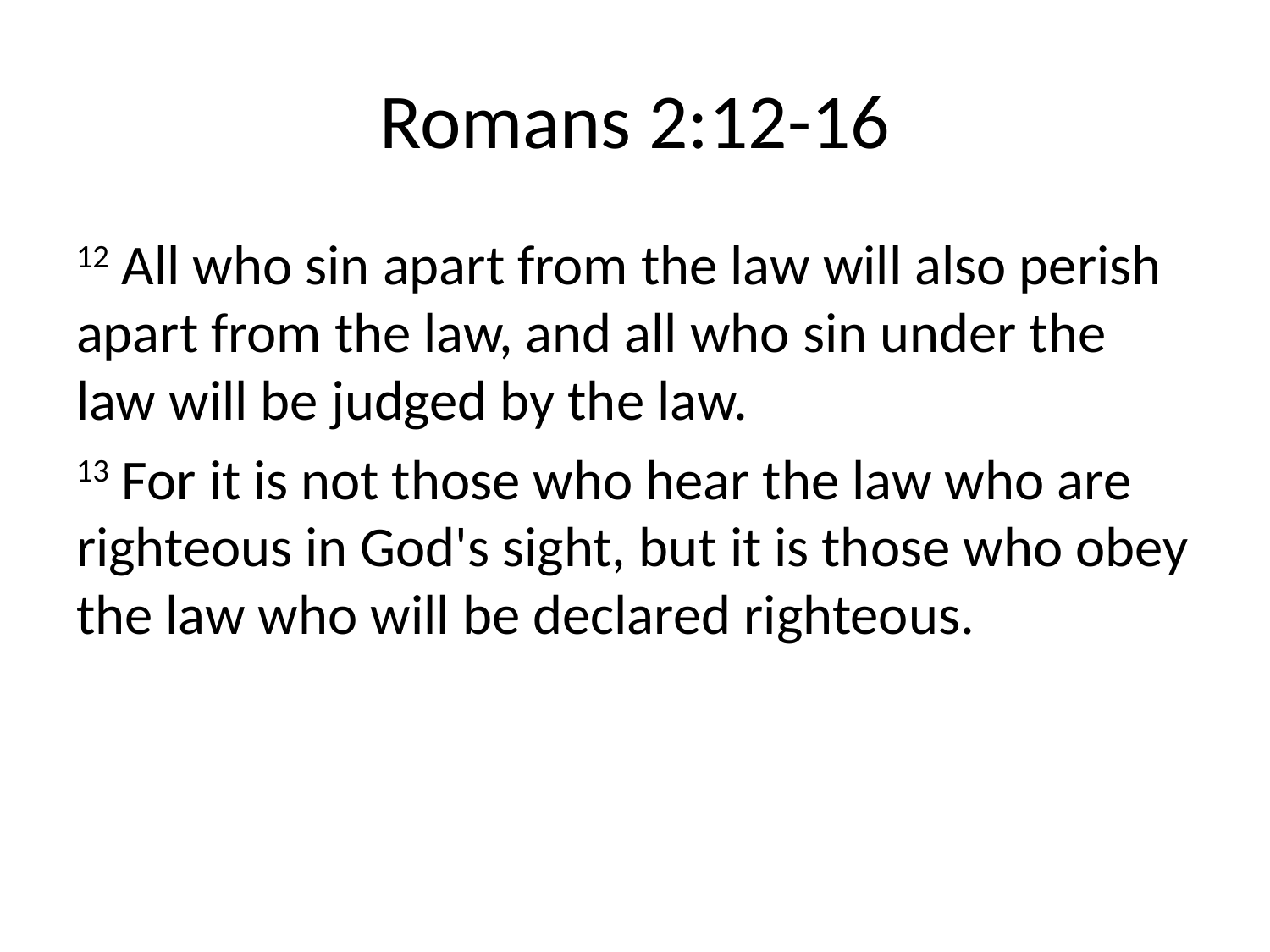

# Romans 2:12-16
12 All who sin apart from the law will also perish apart from the law, and all who sin under the law will be judged by the law.
13 For it is not those who hear the law who are righteous in God's sight, but it is those who obey the law who will be declared righteous.